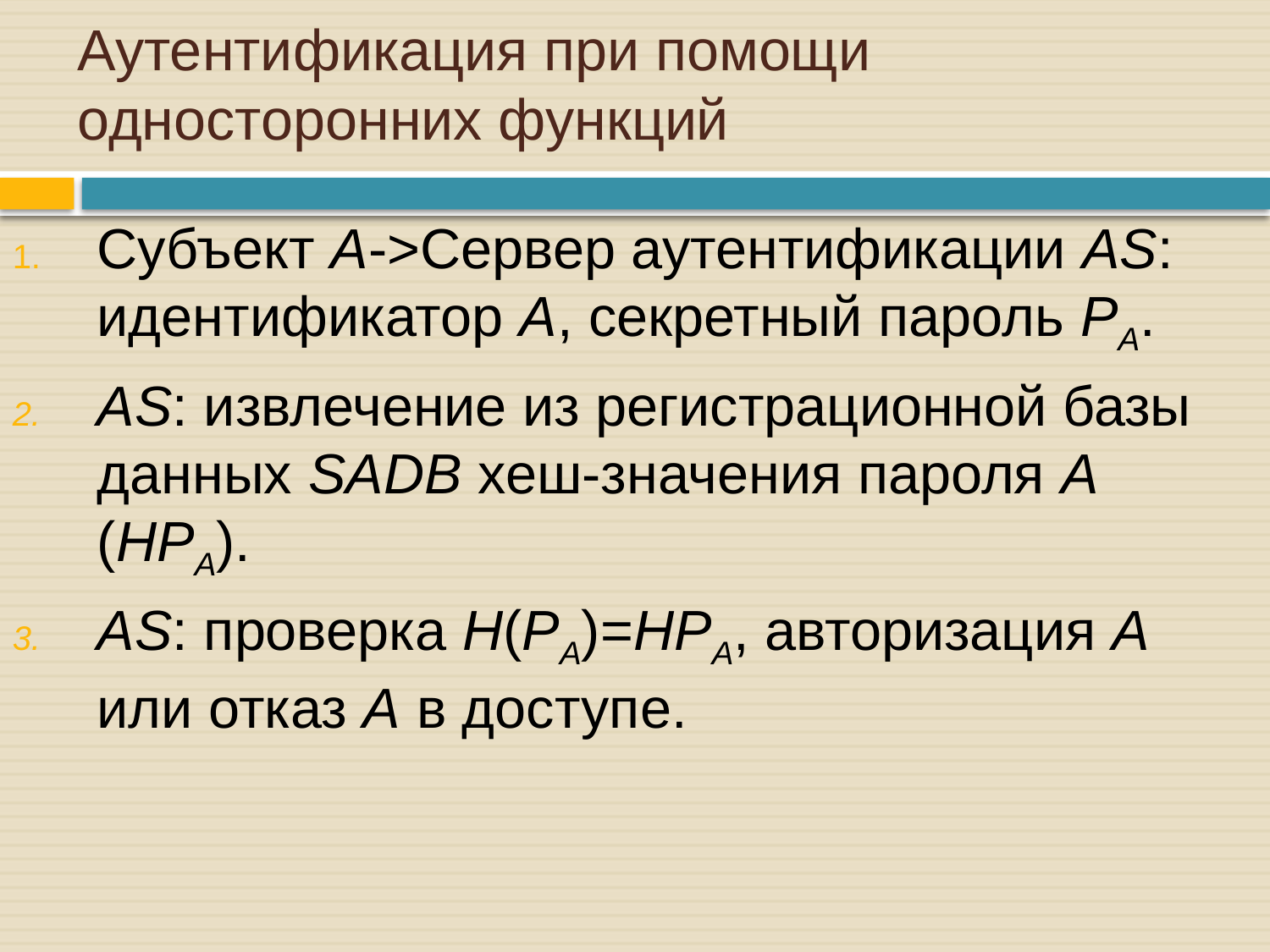

# Аутентификация при помощи односторонних функций
Субъект A->Сервер аутентификации AS: идентификатор A, секретный пароль PA.
AS: извлечение из регистрационной базы данных SADB хеш-значения пароля A (HPA).
AS: проверка H(PA)=HPA, авторизация A или отказ A в доступе.